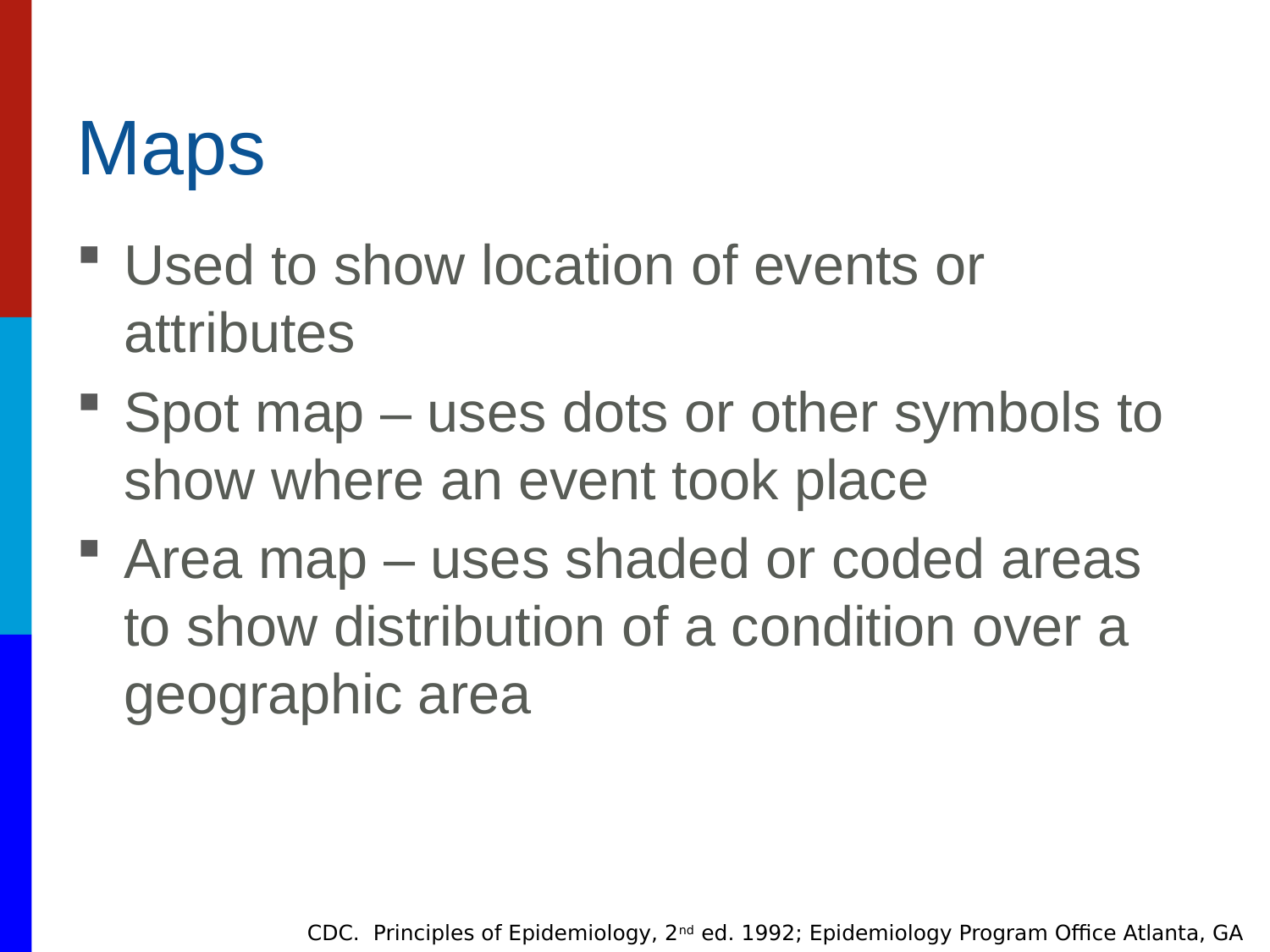

# Maps
Used to show location of events or attributes
Spot map – uses dots or other symbols to show where an event took place
Area map – uses shaded or coded areas to show distribution of a condition over a geographic area
CDC.  Principles of Epidemiology, 2nd ed. 1992; Epidemiology Program Office Atlanta, GA